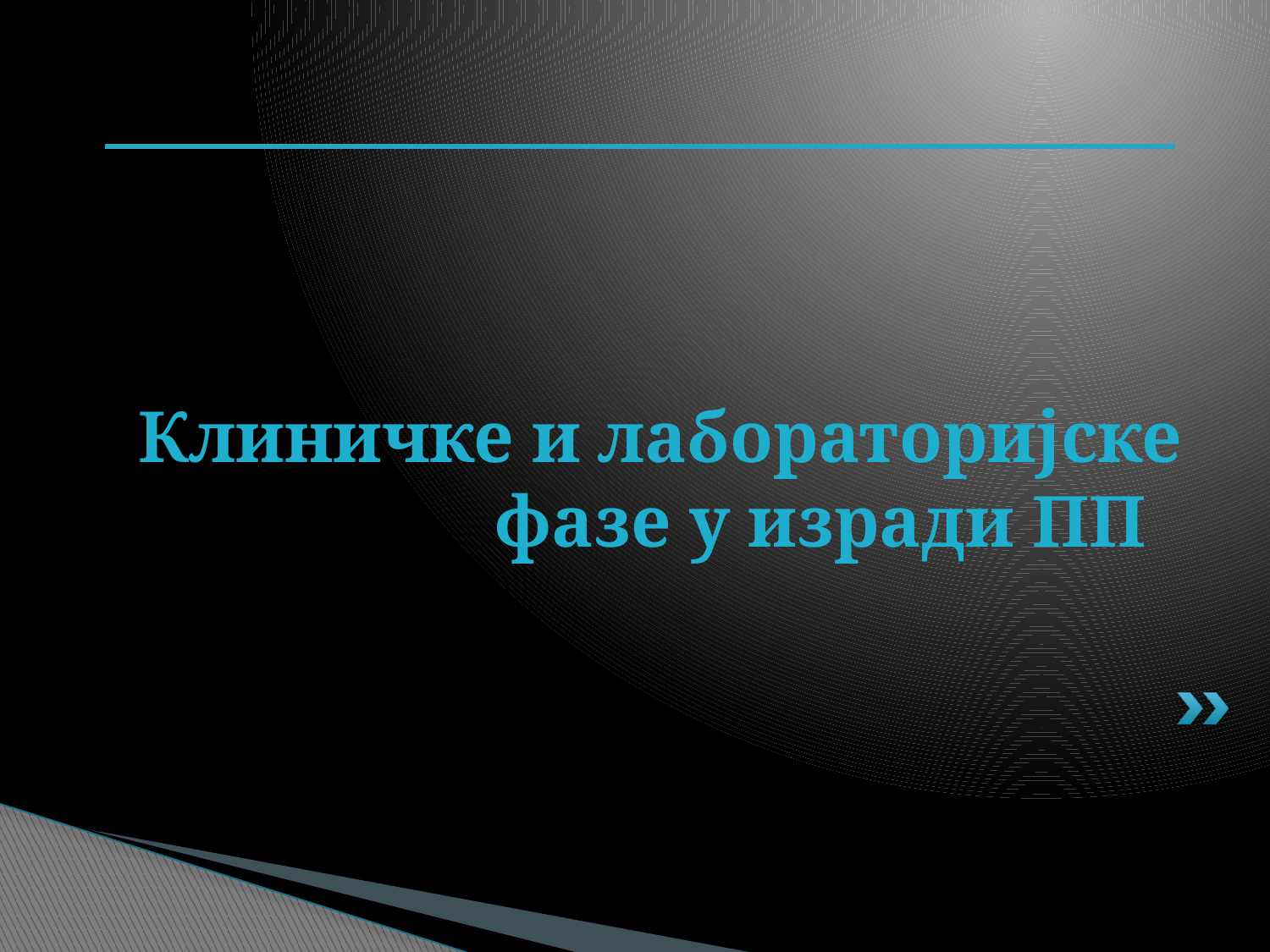

# Клиничке и лабораторијске фазе у изради ПП